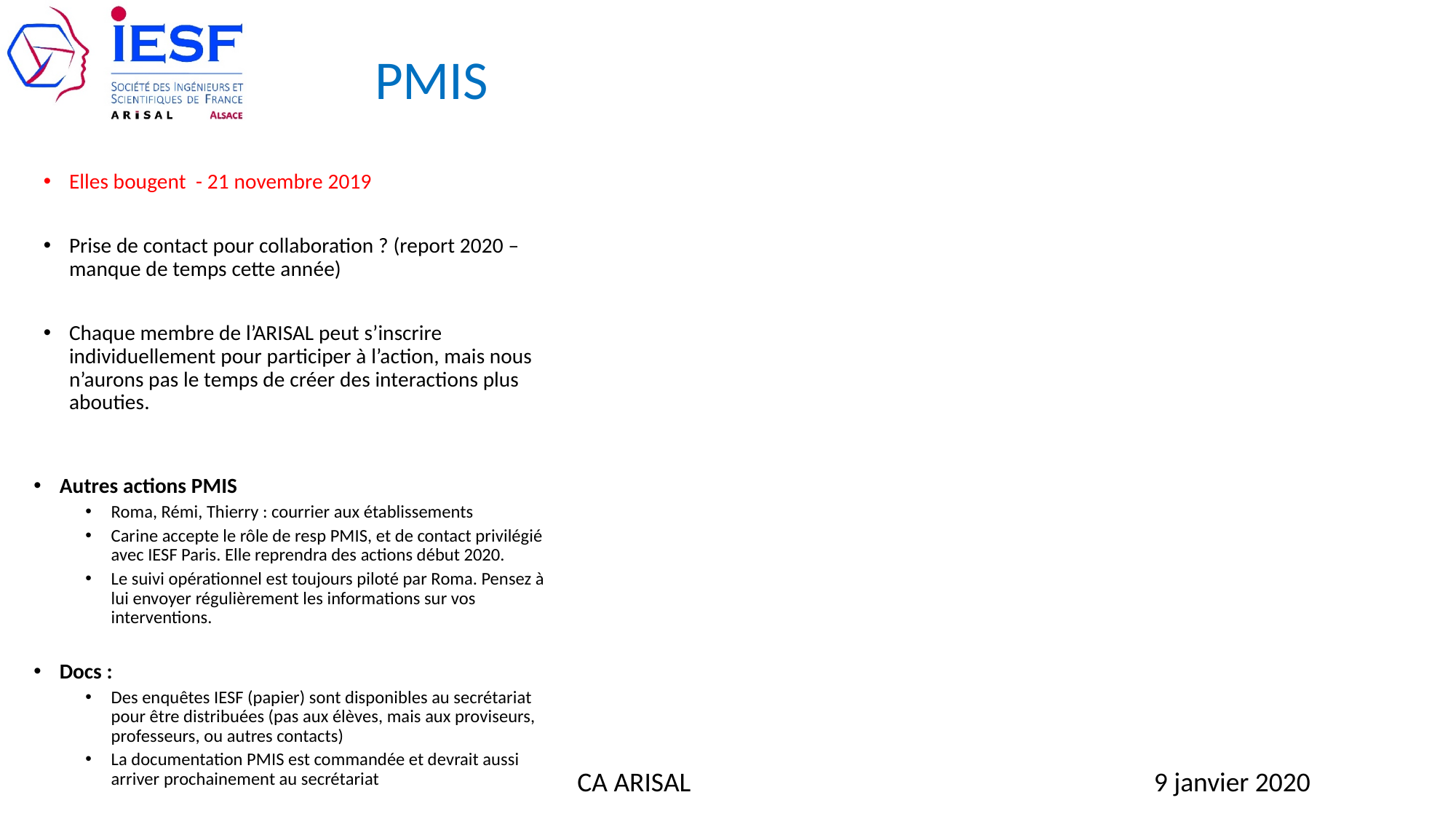

# PMIS
Elles bougent  - 21 novembre 2019

Prise de contact pour collaboration ? (report 2020 – manque de temps cette année)

Chaque membre de l’ARISAL peut s’inscrire individuellement pour participer à l’action, mais nous n’aurons pas le temps de créer des interactions plus abouties.

Autres actions PMIS
Roma, Rémi, Thierry : courrier aux établissements
Carine accepte le rôle de resp PMIS, et de contact privilégié avec IESF Paris. Elle reprendra des actions début 2020.
Le suivi opérationnel est toujours piloté par Roma. Pensez à lui envoyer régulièrement les informations sur vos interventions.

Docs :
Des enquêtes IESF (papier) sont disponibles au secrétariat pour être distribuées (pas aux élèves, mais aux proviseurs, professeurs, ou autres contacts)
La documentation PMIS est commandée et devrait aussi arriver prochainement au secrétariat